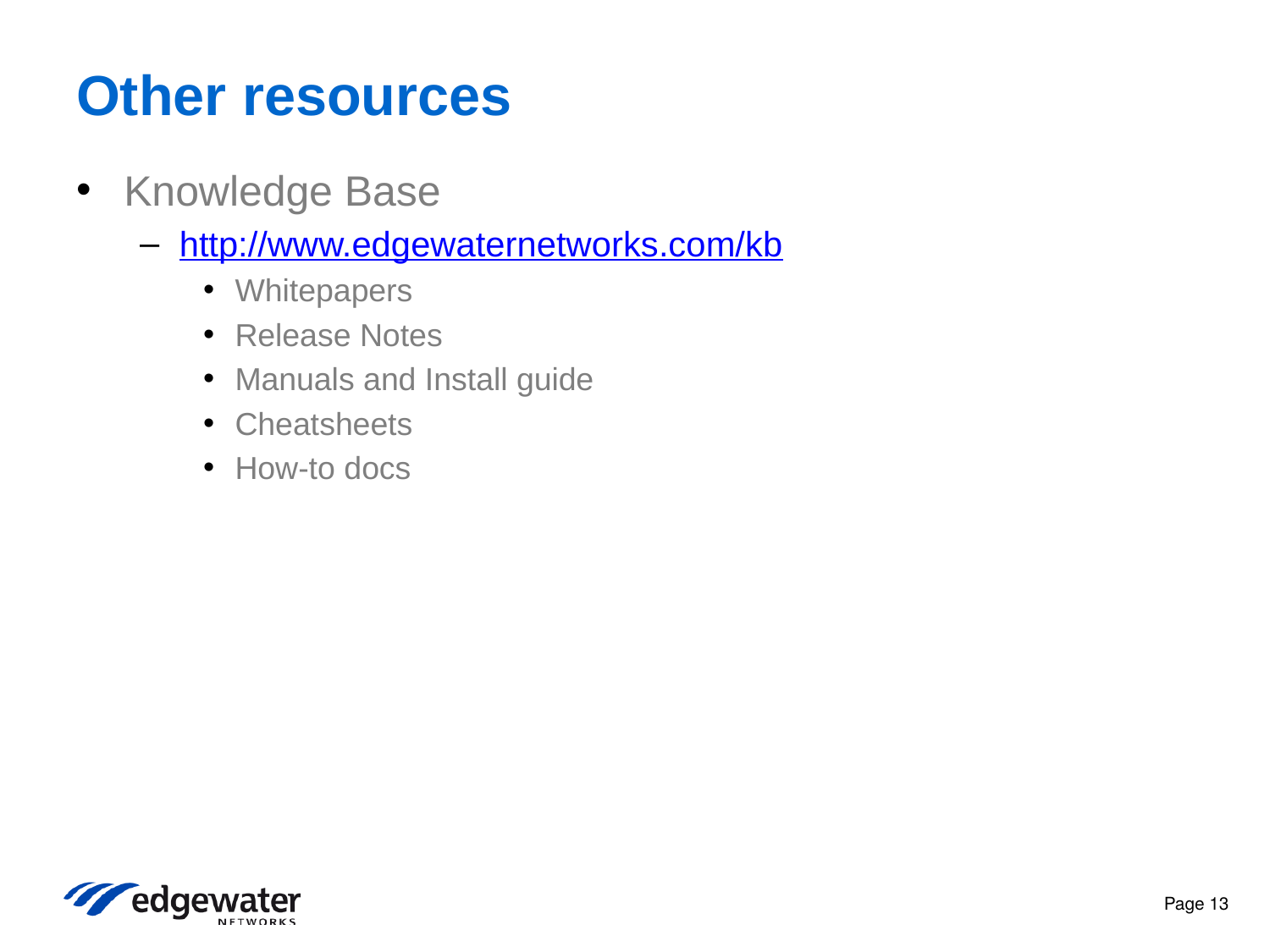

# Other resources
Knowledge Base
http://www.edgewaternetworks.com/kb
Whitepapers
Release Notes
Manuals and Install guide
Cheatsheets
How-to docs